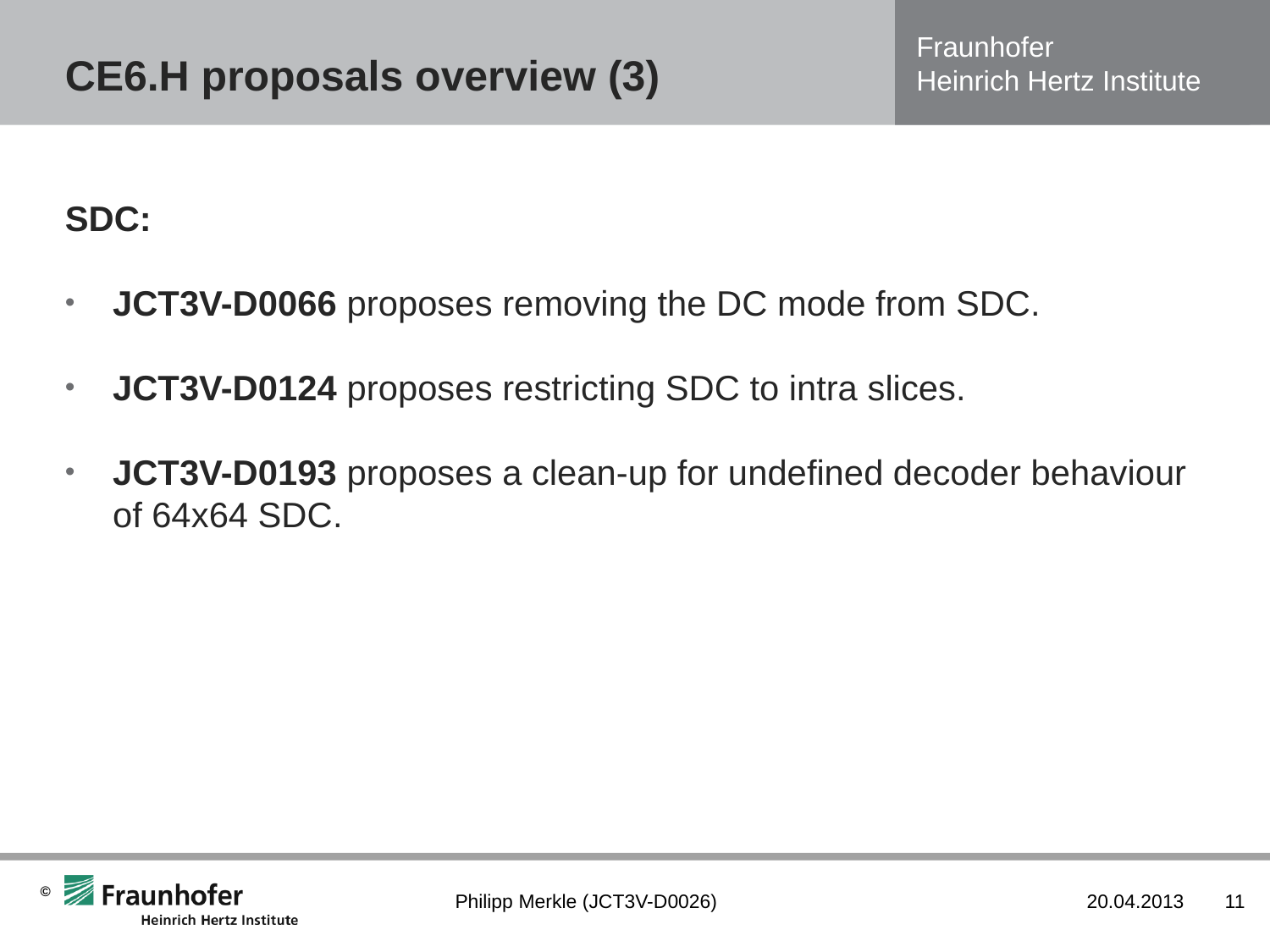

# CE6.H proposals overview (3)
SDC:

JCT3V-D0066 proposes removing the DC mode from SDC.

JCT3V-D0124 proposes restricting SDC to intra slices.

JCT3V-D0193 proposes a clean-up for undefined decoder behaviour of 64x64 SDC.
Philipp Merkle (JCT3V-D0026)
20.04.2013
11